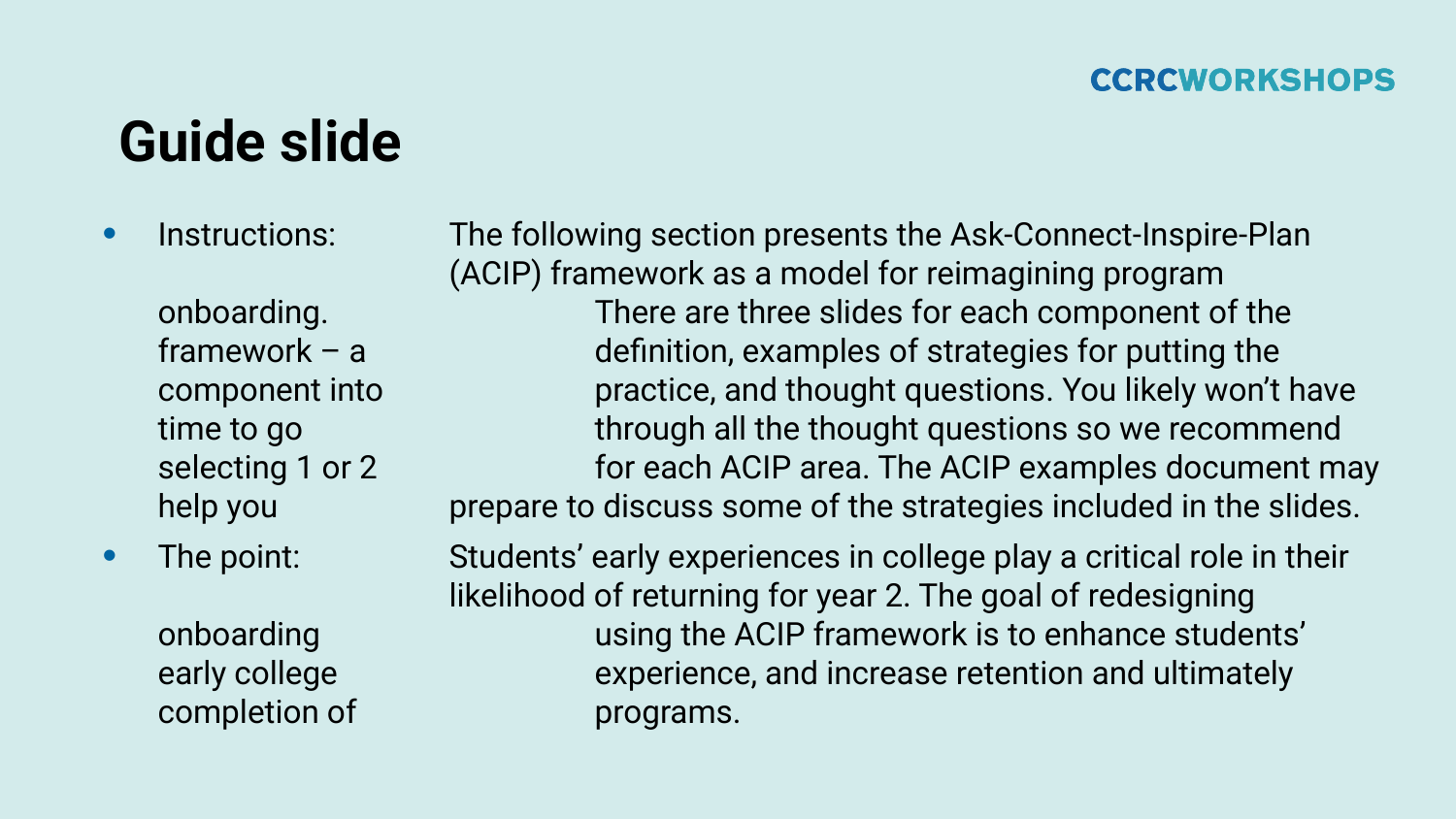

# Guide slide
Instructions: 	The following section presents the Ask-Connect-Inspire-Plan
		(ACIP) framework as a model for reimagining program onboarding. 		There are three slides for each component of the framework – a 		definition, examples of strategies for putting the component into 		practice, and thought questions. You likely won’t have time to go 		through all the thought questions so we recommend selecting 1 or 2 		for each ACIP area. The ACIP examples document may help you 		prepare to discuss some of the strategies included in the slides.
The point: 	Students’ early experiences in college play a critical role in their 		likelihood of returning for year 2. The goal of redesigning onboarding 		using the ACIP framework is to enhance students’ 	early college 		experience, and increase retention and ultimately completion of 		programs.